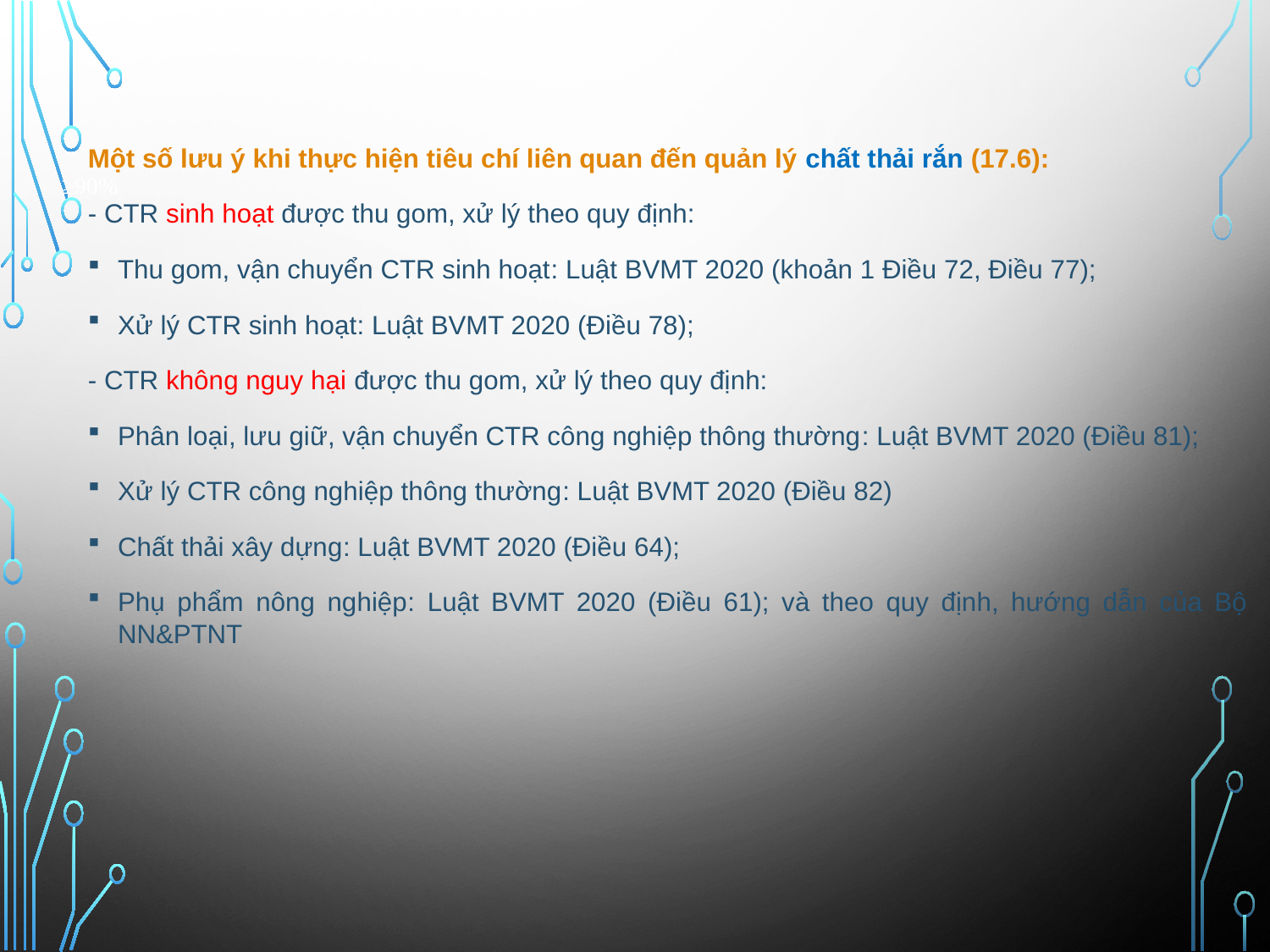

Một số lưu ý khi thực hiện tiêu chí liên quan đến quản lý chất thải rắn (17.6):
- CTR sinh hoạt được thu gom, xử lý theo quy định:
Thu gom, vận chuyển CTR sinh hoạt: Luật BVMT 2020 (khoản 1 Điều 72, Điều 77);
Xử lý CTR sinh hoạt: Luật BVMT 2020 (Điều 78);
- CTR không nguy hại được thu gom, xử lý theo quy định:
Phân loại, lưu giữ, vận chuyển CTR công nghiệp thông thường: Luật BVMT 2020 (Điều 81);
Xử lý CTR công nghiệp thông thường: Luật BVMT 2020 (Điều 82)
Chất thải xây dựng: Luật BVMT 2020 (Điều 64);
Phụ phẩm nông nghiệp: Luật BVMT 2020 (Điều 61); và theo quy định, hướng dẫn của Bộ NN&PTNT

≥90%